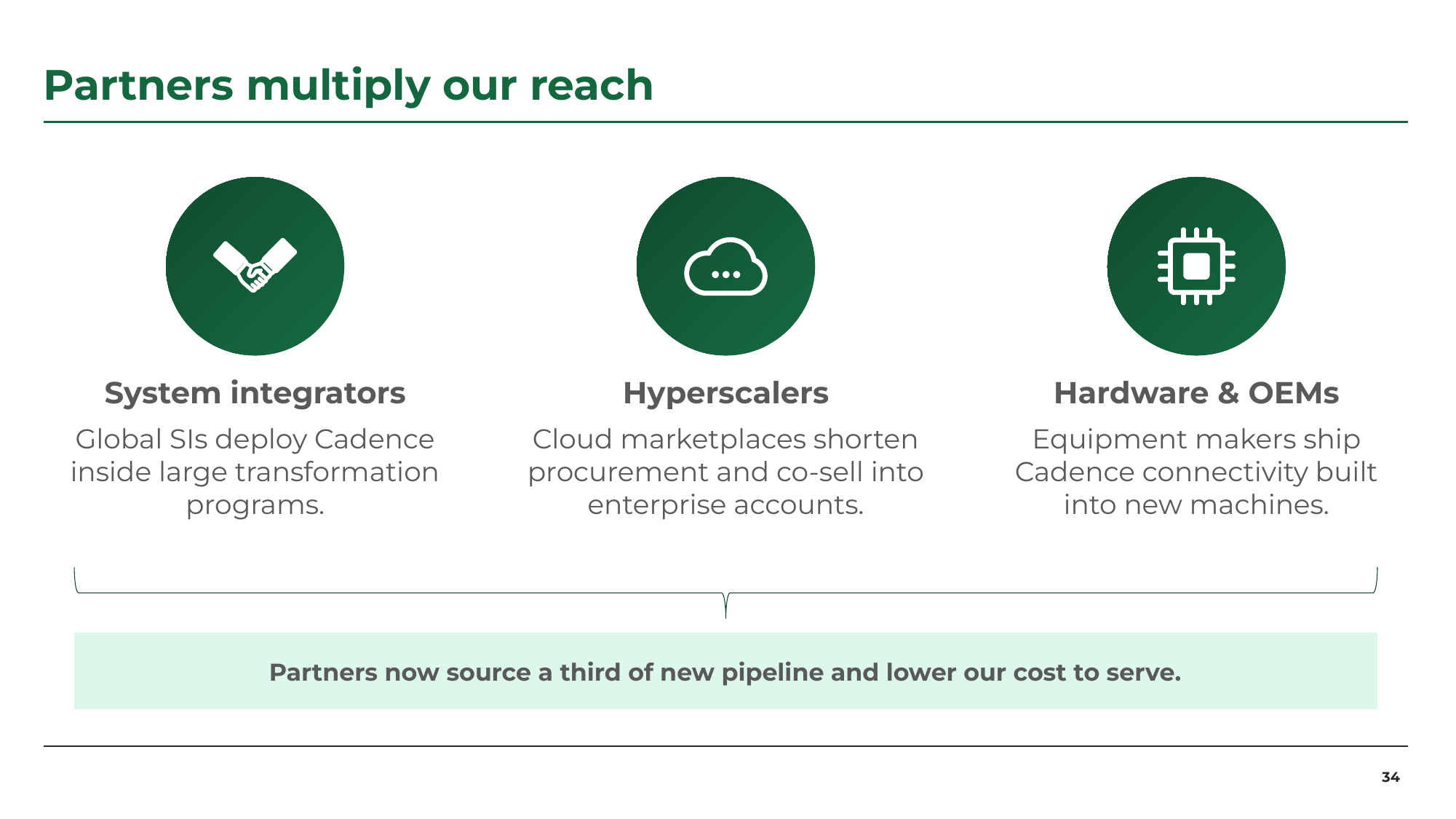

# Partners multiply our reach

System integrators
Hyperscalers
Hardware & OEMs
Global SIs deploy Cadence inside large transformation programs.
Cloud marketplaces shorten procurement and co-sell into enterprise accounts.
Equipment makers ship Cadence connectivity built into new machines.
Partners now source a third of new pipeline and lower our cost to serve.
34